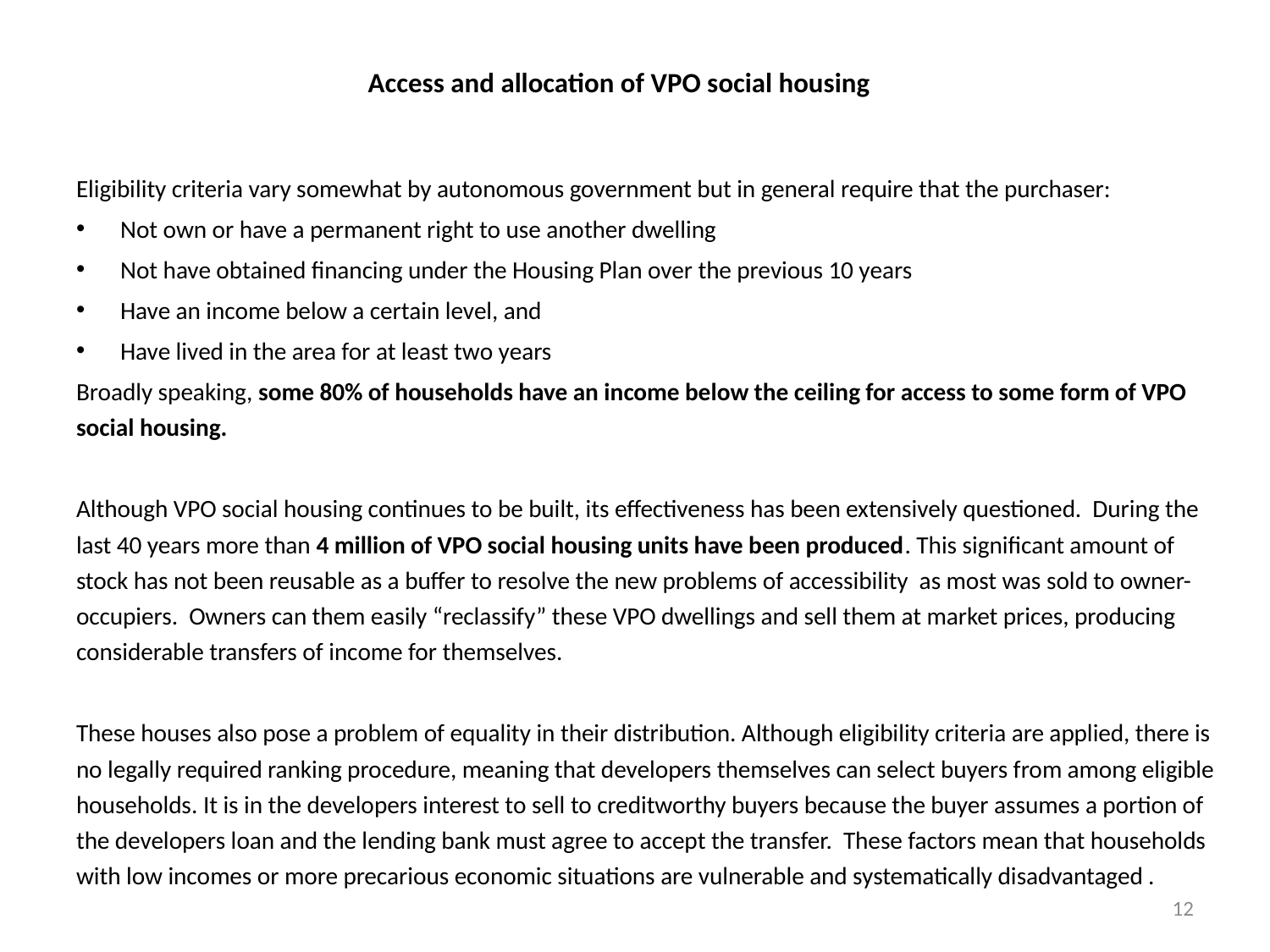

# Access and allocation of VPO social housing
Eligibility criteria vary somewhat by autonomous government but in general require that the purchaser:
Not own or have a permanent right to use another dwelling
Not have obtained financing under the Housing Plan over the previous 10 years
Have an income below a certain level, and
Have lived in the area for at least two years
Broadly speaking, some 80% of households have an income below the ceiling for access to some form of VPO social housing.

Although VPO social housing continues to be built, its effectiveness has been extensively questioned.  During the last 40 years more than 4 million of VPO social housing units have been produced. This significant amount of stock has not been reusable as a buffer to resolve the new problems of accessibility  as most was sold to owner-occupiers.  Owners can them easily “reclassify” these VPO dwellings and sell them at market prices, producing considerable transfers of income for themselves.

These houses also pose a problem of equality in their distribution. Although eligibility criteria are applied, there is no legally required ranking procedure, meaning that developers themselves can select buyers from among eligible households. It is in the developers interest to sell to creditworthy buyers because the buyer assumes a portion of the developers loan and the lending bank must agree to accept the transfer.  These factors mean that households with low incomes or more precarious economic situations are vulnerable and systematically disadvantaged .

12